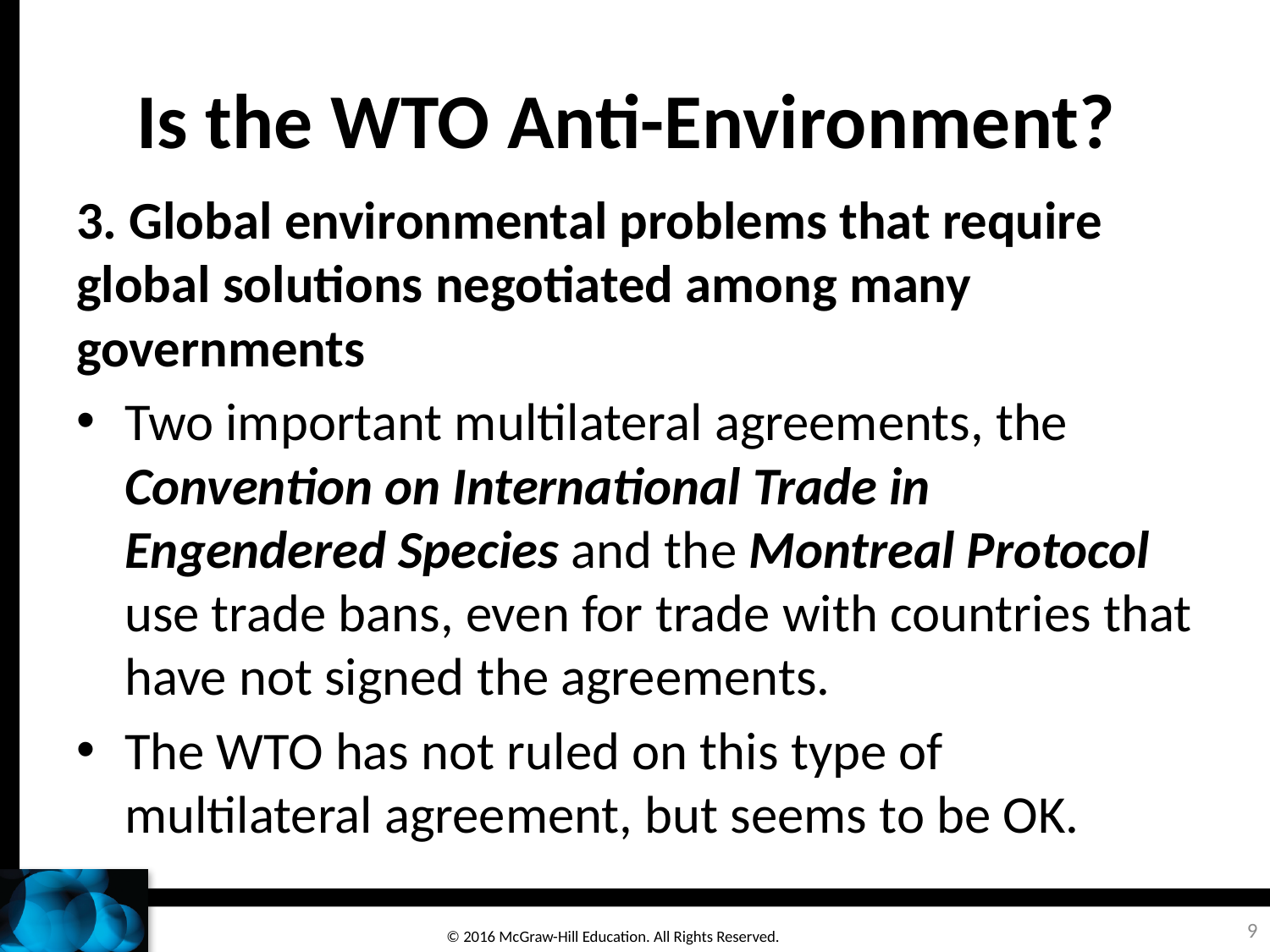

# Is the WTO Anti-Environment?
3. Global environmental problems that require global solutions negotiated among many governments
Two important multilateral agreements, the Convention on International Trade in Engendered Species and the Montreal Protocol use trade bans, even for trade with countries that have not signed the agreements.
The WTO has not ruled on this type of multilateral agreement, but seems to be OK.

9
© 2016 McGraw-Hill Education. All Rights Reserved.